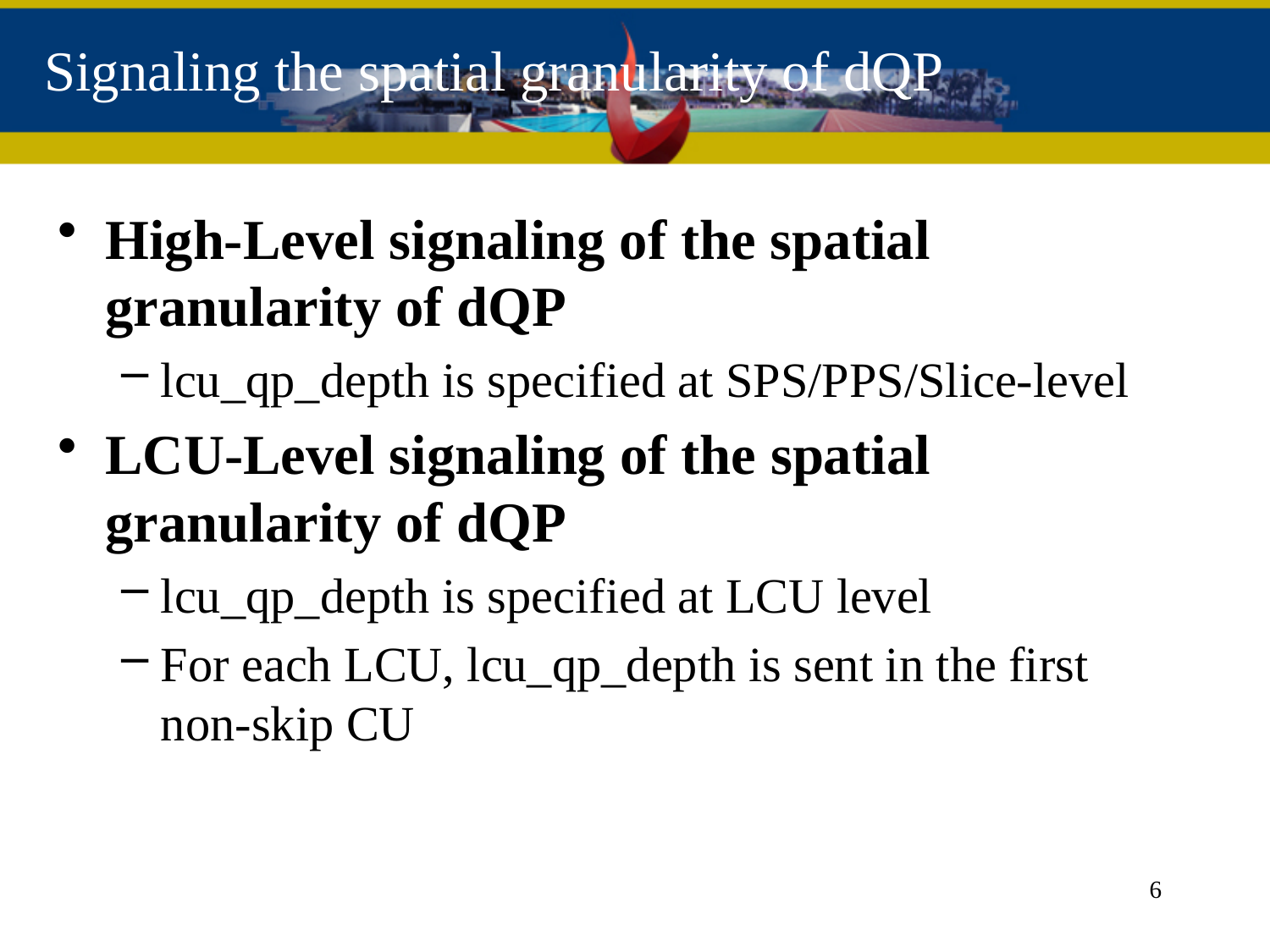

# Signaling the spatial granularity of dQP
High-Level signaling of the spatial granularity of dQP
lcu_qp_depth is specified at SPS/PPS/Slice-level
LCU-Level signaling of the spatial granularity of dQP
lcu_qp_depth is specified at LCU level
For each LCU, lcu_qp_depth is sent in the first non-skip CU

6